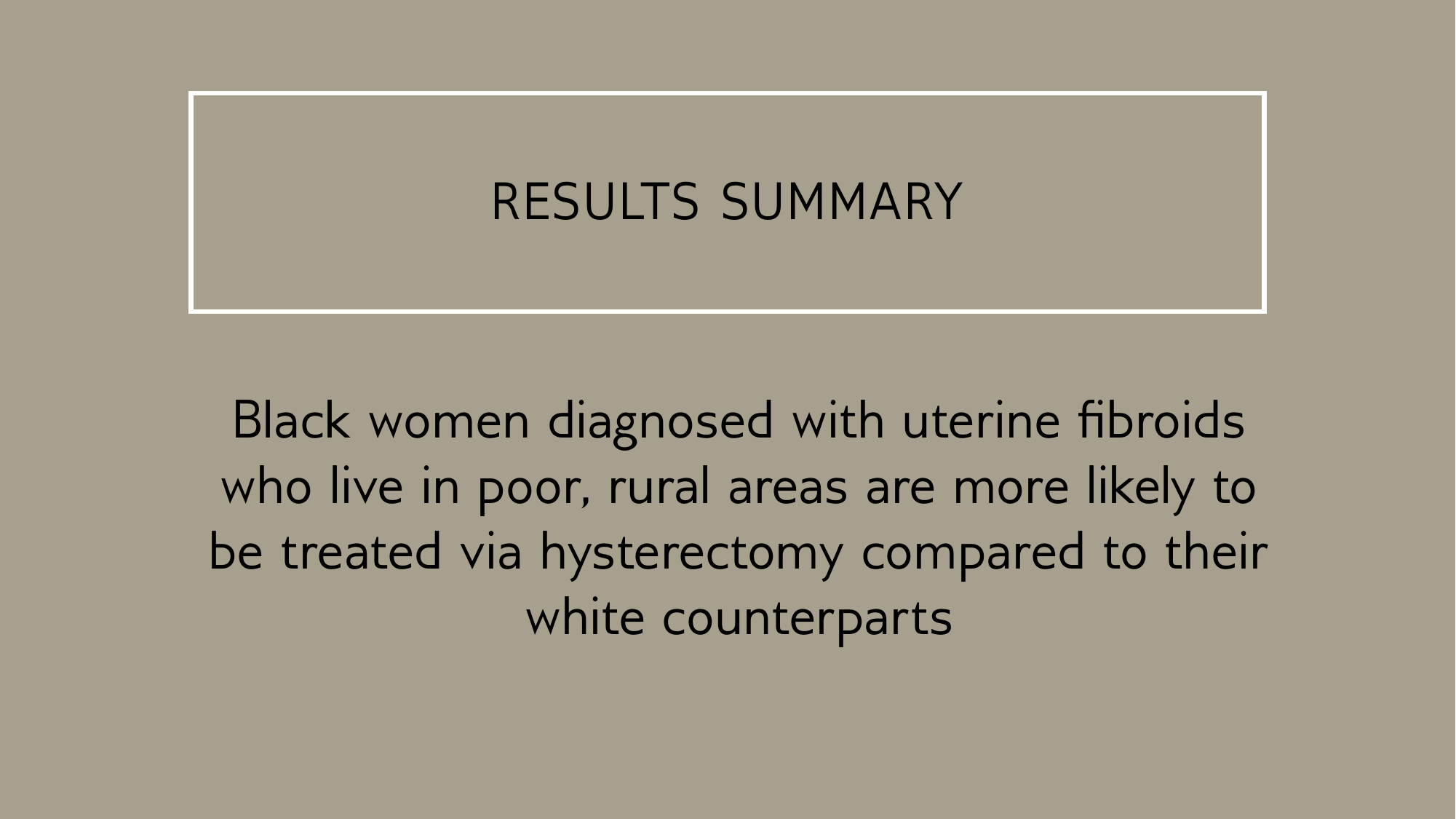

# Results summary
Black women diagnosed with uterine fibroids who live in poor, rural areas are more likely to be treated via hysterectomy compared to their white counterparts